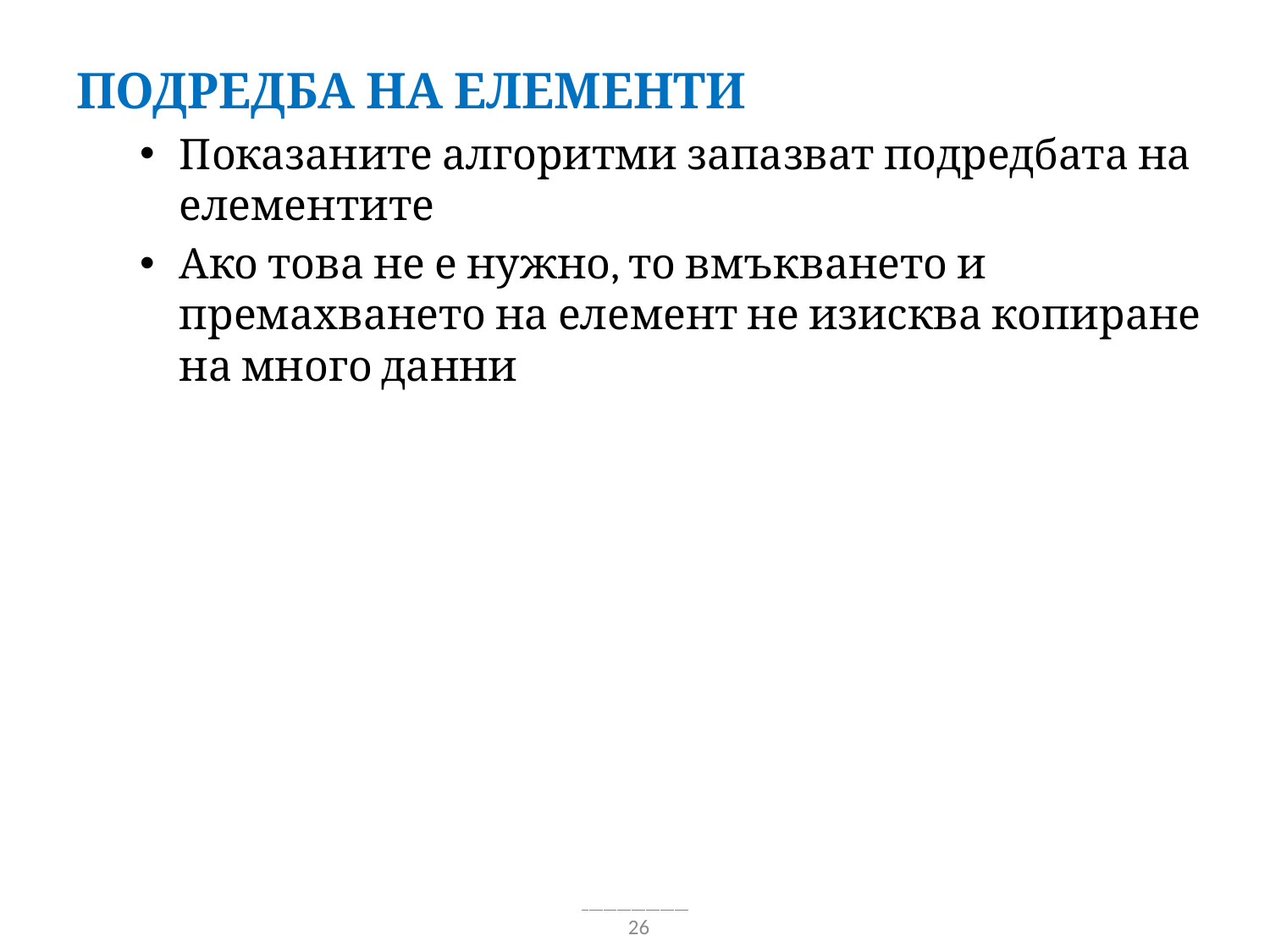

Подредба на елементи
Показаните алгоритми запазват подредбата на елементите
Ако това не е нужно, то вмъкването и премахването на елемент не изисква копиране на много данни
26